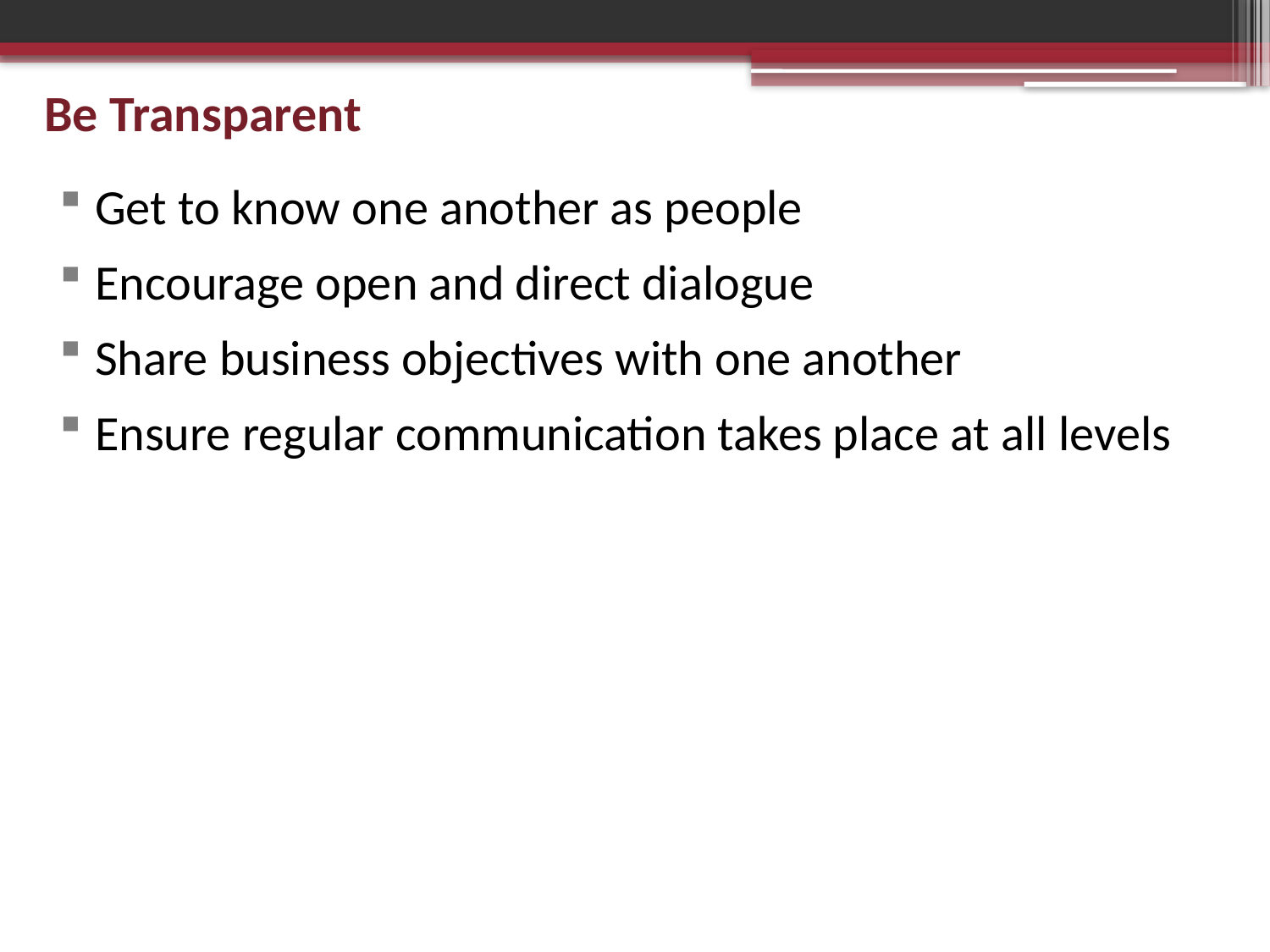

# Be Transparent
Get to know one another as people
Encourage open and direct dialogue
Share business objectives with one another
Ensure regular communication takes place at all levels